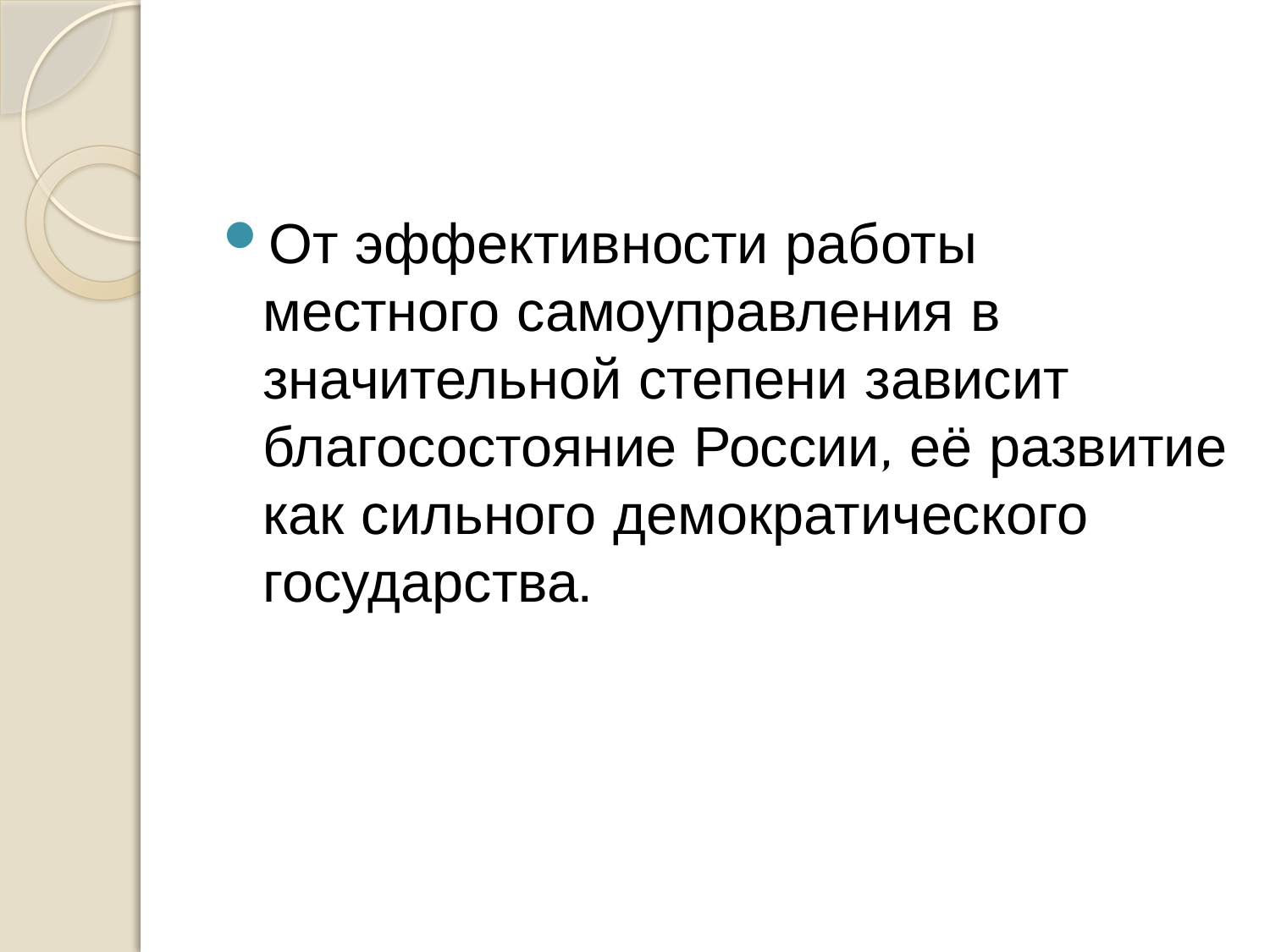

#
От эффективности работы местного самоуправления в значительной степени зависит благосостояние России, её развитие как сильного демократического государства.